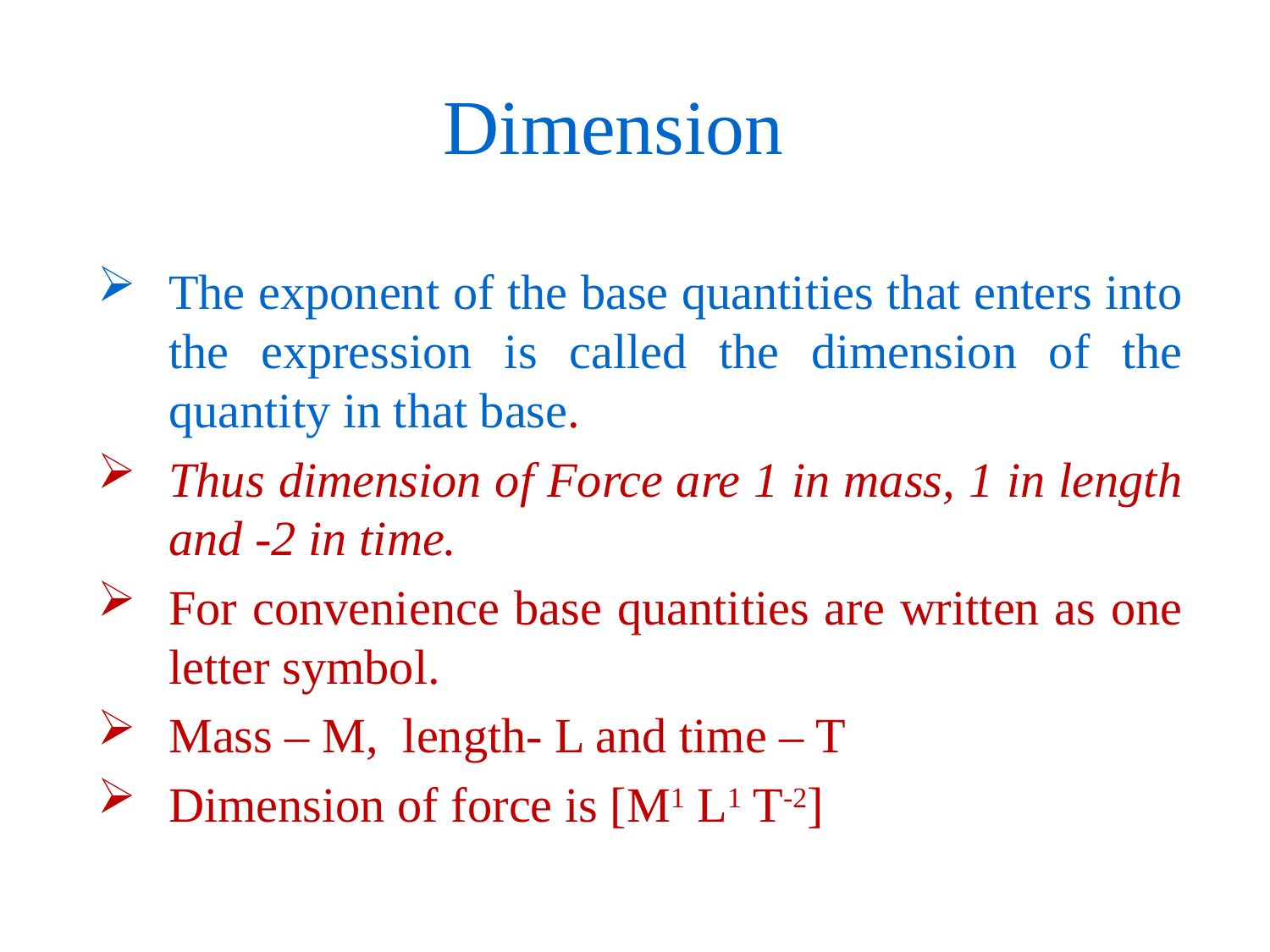

# Dimension
The exponent of the base quantities that enters into the expression is called the dimension of the quantity in that base.
Thus dimension of Force are 1 in mass, 1 in length and -2 in time.
For convenience base quantities are written as one letter symbol.
Mass – M,  length- L and time – T
Dimension of force is [M1 L1 T-2]